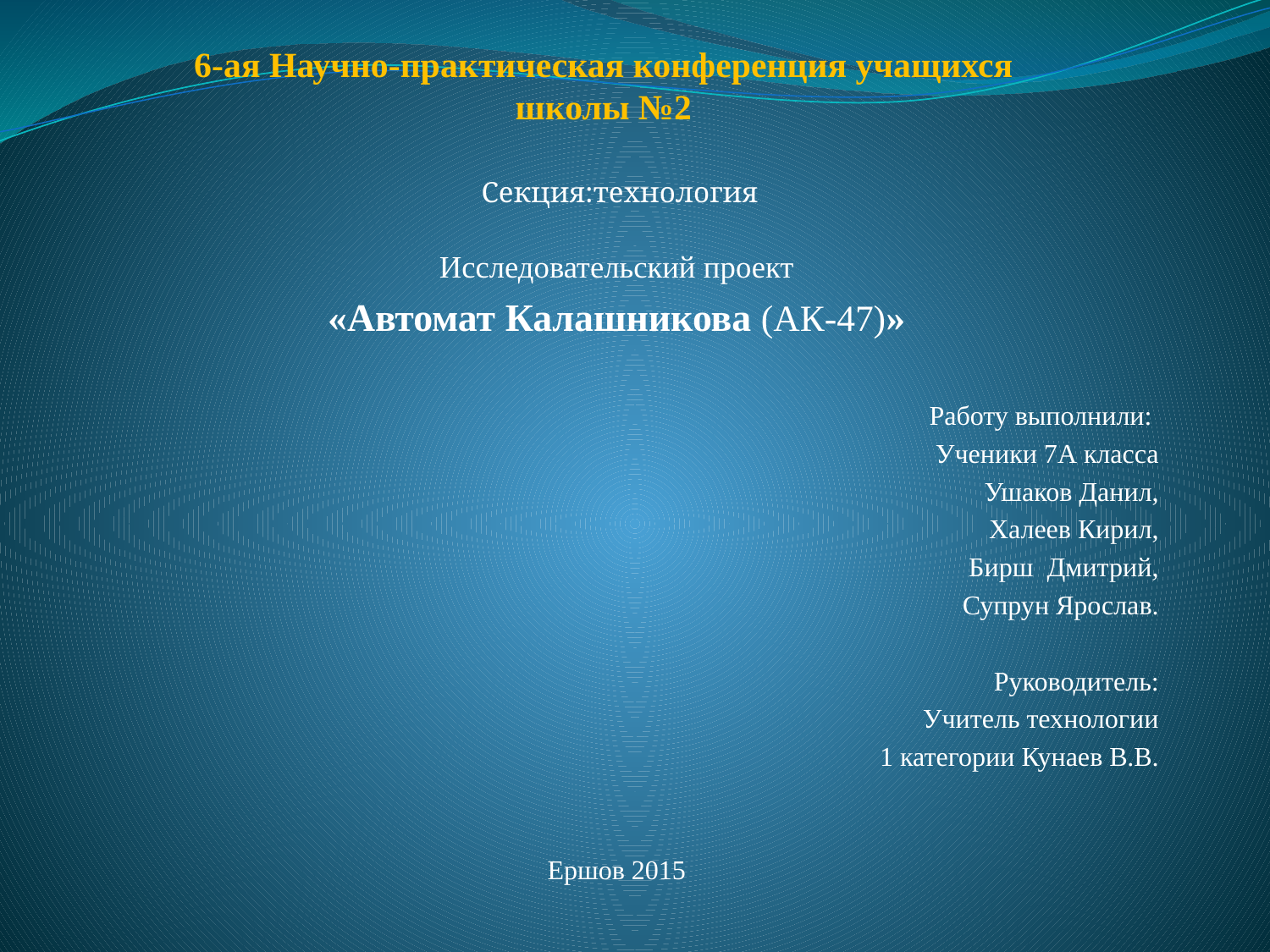

# 6-ая Научно-практическая конференция учащихся школы №2
 Секция:технология

Исследовательский проект
«Автомат Калашникова (АК-47)»

Работу выполнили:
Ученики 7А класса
Ушаков Данил,
Халеев Кирил,
Бирш  Дмитрий,
Супрун Ярослав.

Руководитель:
Учитель технологии
1 категории Кунаев В.В.

Ершов 2015